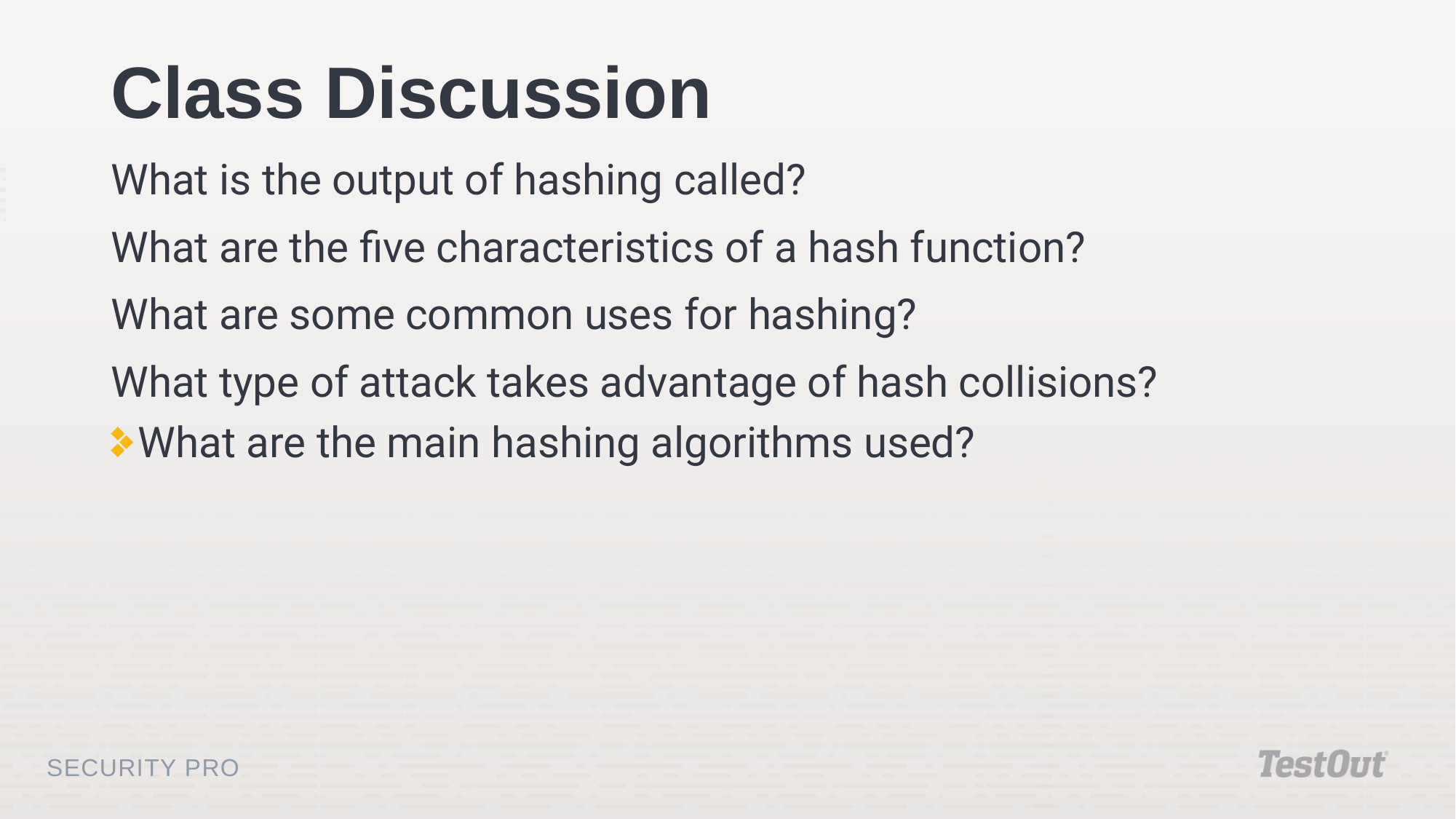

# Class Discussion
What is the output of hashing called?
What are the five characteristics of a hash function?
What are some common uses for hashing?
What type of attack takes advantage of hash collisions?
What are the main hashing algorithms used?
Security Pro